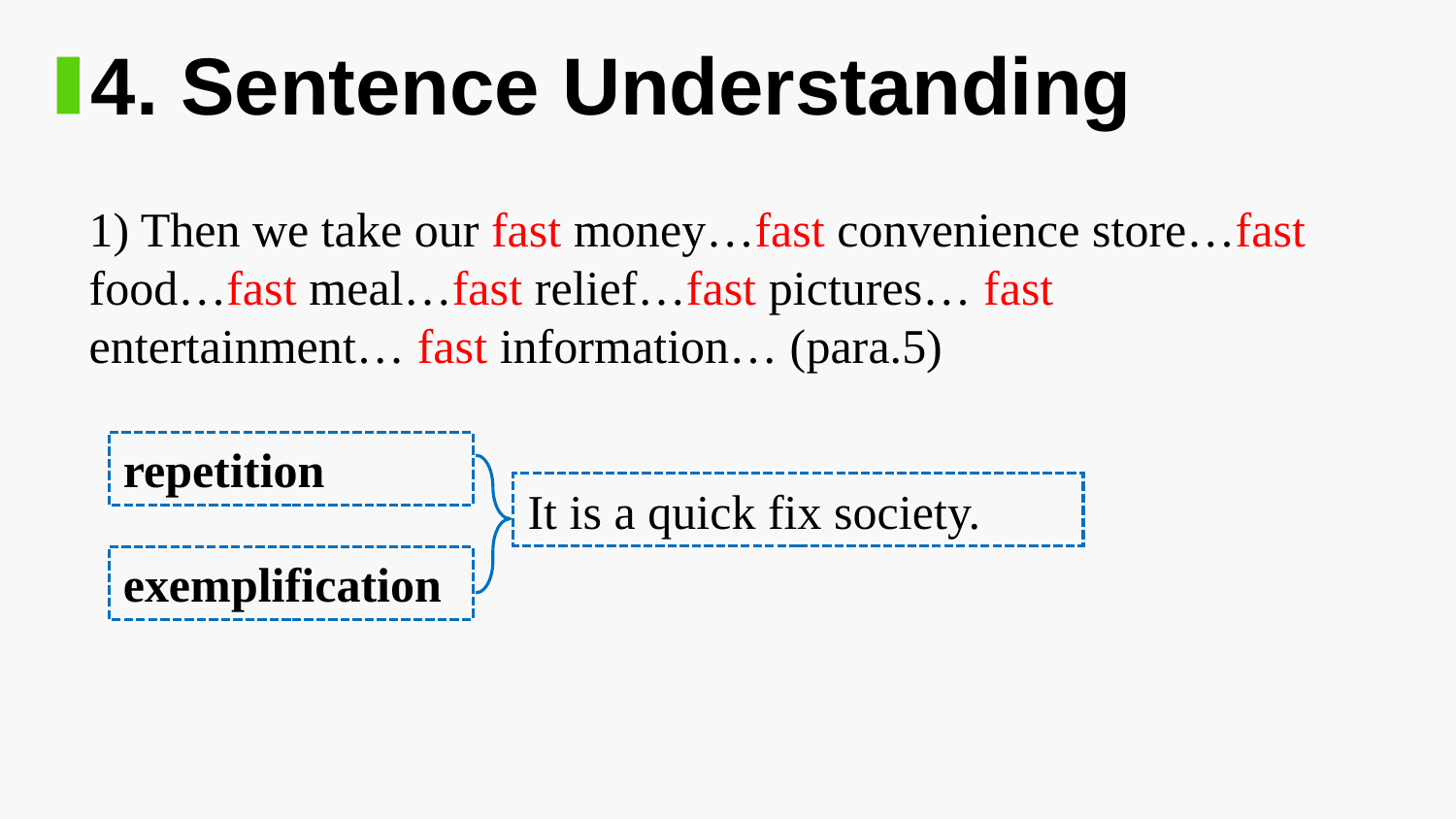

4. Sentence Understanding

1) Then we take our fast money…fast convenience store…fast food…fast meal…fast relief…fast pictures… fast entertainment… fast information… (para.5)
repetition

It is a quick fix society.
exemplification